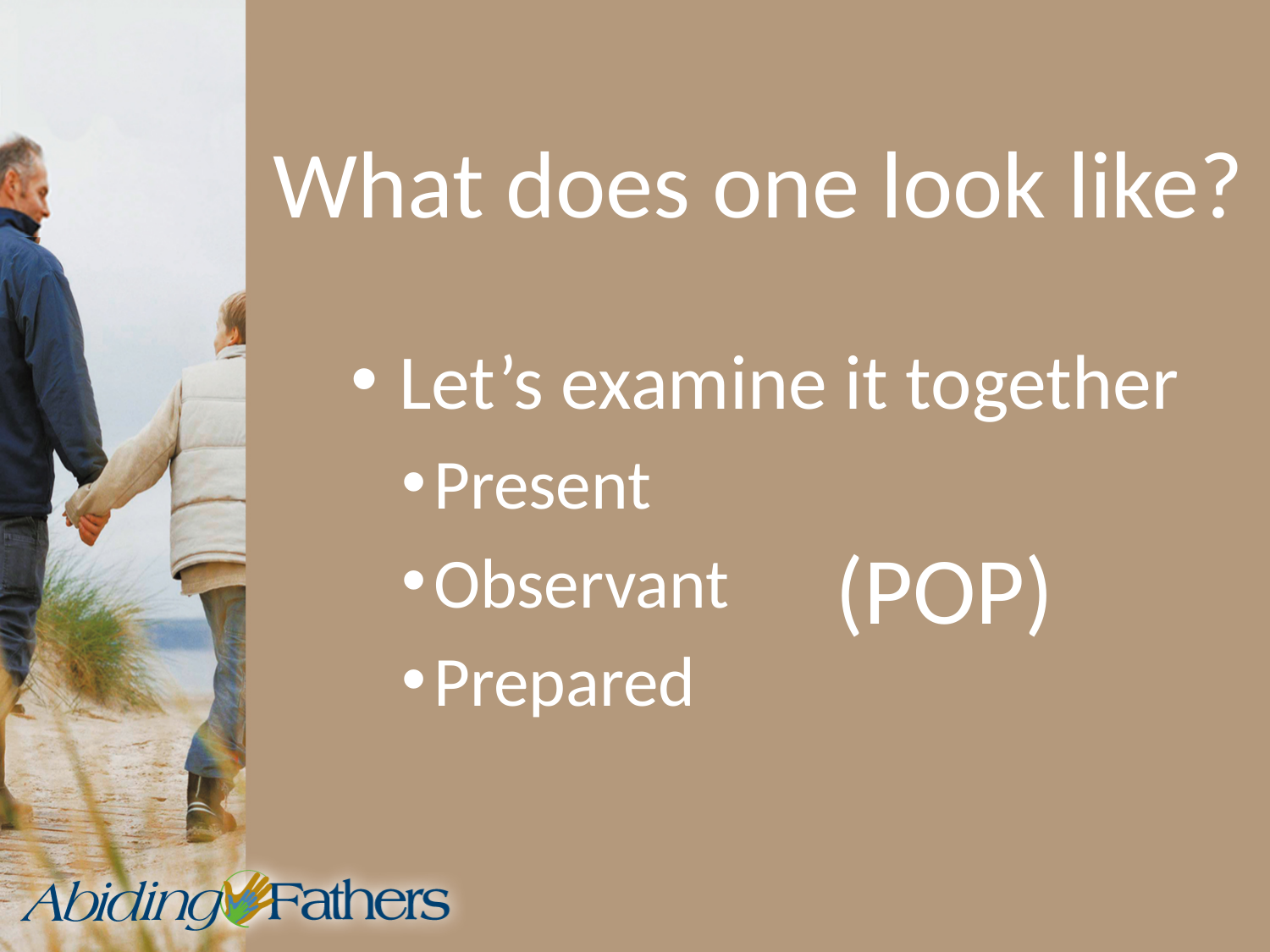

# What does one look like?

Let’s examine it together
Present
Observant
Prepared
(POP)